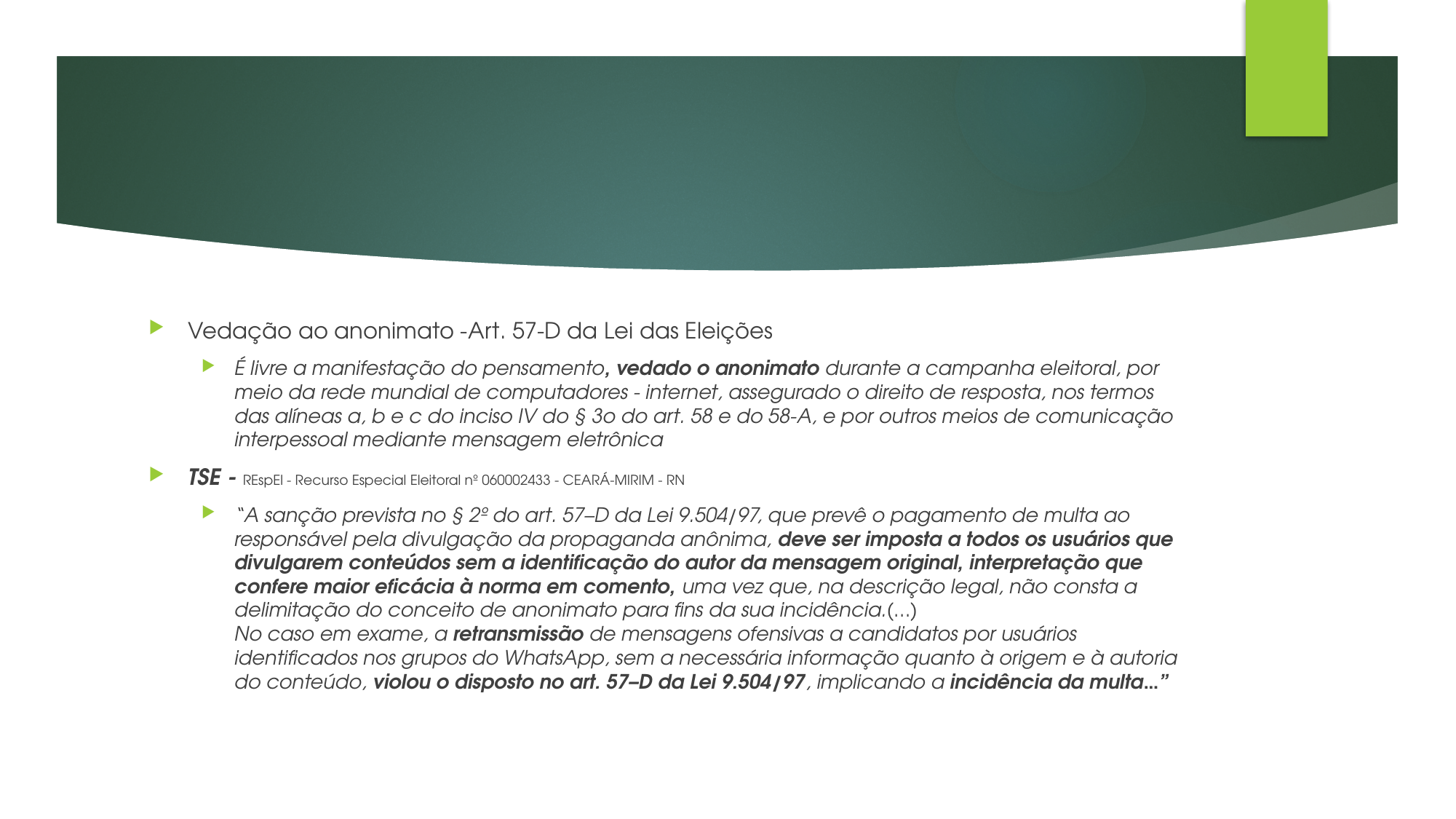

#
Vedação ao anonimato -Art. 57-D da Lei das Eleições
É livre a manifestação do pensamento, vedado o anonimato durante a campanha eleitoral, por meio da rede mundial de computadores - internet, assegurado o direito de resposta, nos termos das alíneas a, b e c do inciso IV do § 3o do art. 58 e do 58-A, e por outros meios de comunicação interpessoal mediante mensagem eletrônica
TSE - REspEl - Recurso Especial Eleitoral nº 060002433 - CEARÁ-MIRIM - RN
“A sanção prevista no § 2º do art. 57–D da Lei 9.504/97, que prevê o pagamento de multa ao responsável pela divulgação da propaganda anônima, deve ser imposta a todos os usuários que divulgarem conteúdos sem a identificação do autor da mensagem original, interpretação que confere maior eficácia à norma em comento, uma vez que, na descrição legal, não consta a delimitação do conceito de anonimato para fins da sua incidência.(…)
No caso em exame, a retransmissão de mensagens ofensivas a candidatos por usuários identificados nos grupos do WhatsApp, sem a necessária informação quanto à origem e à autoria do conteúdo, violou o disposto no art. 57–D da Lei 9.504/97, implicando a incidência da multa…”